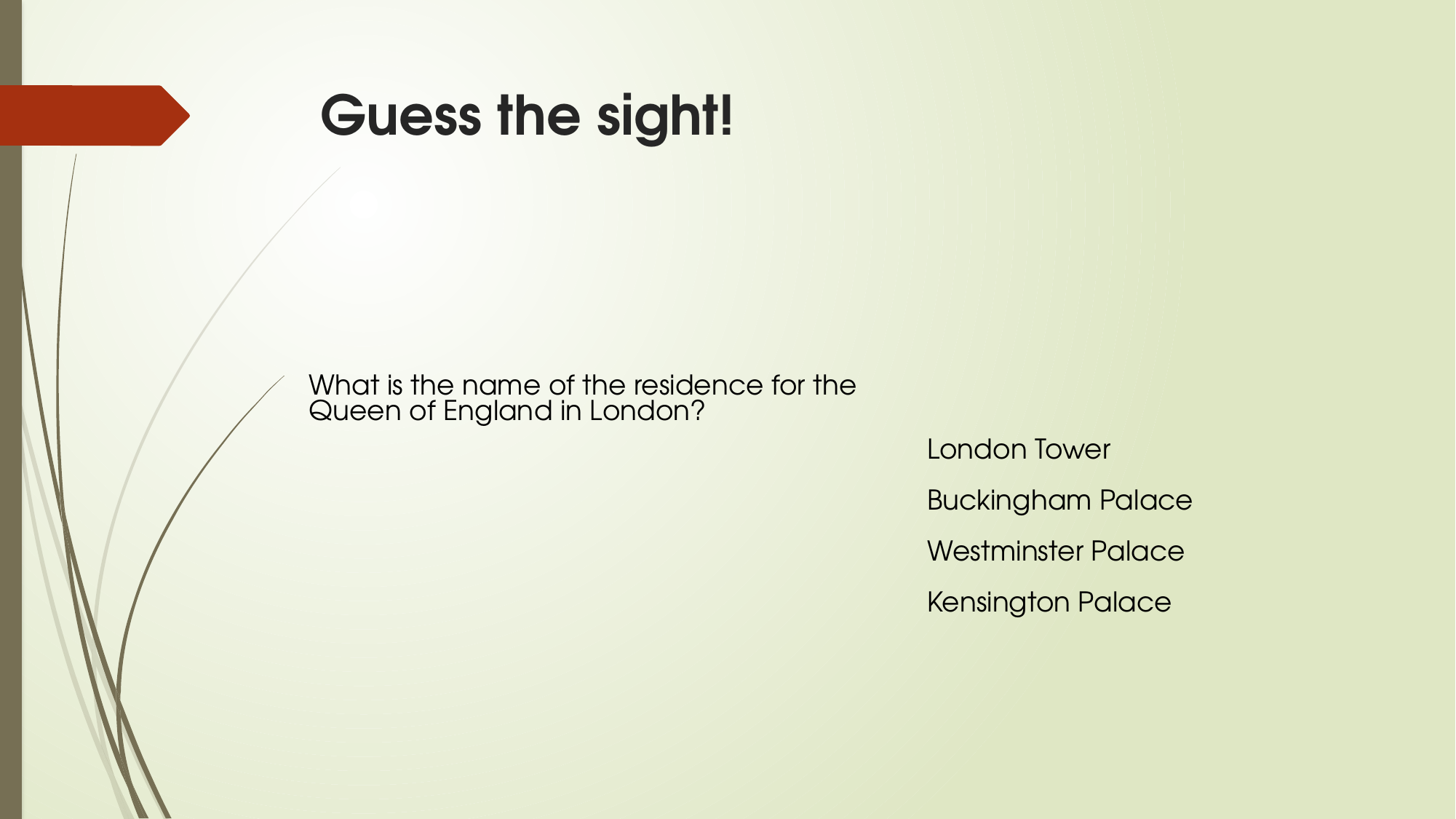

# Guess the sight!
| What is the name of the residence for the Queen of England in London? |  |
| --- | --- |
|  | London Tower |
|  | Buckingham Palace |
|  | Westminster Palace |
|  | Kensington Palace |